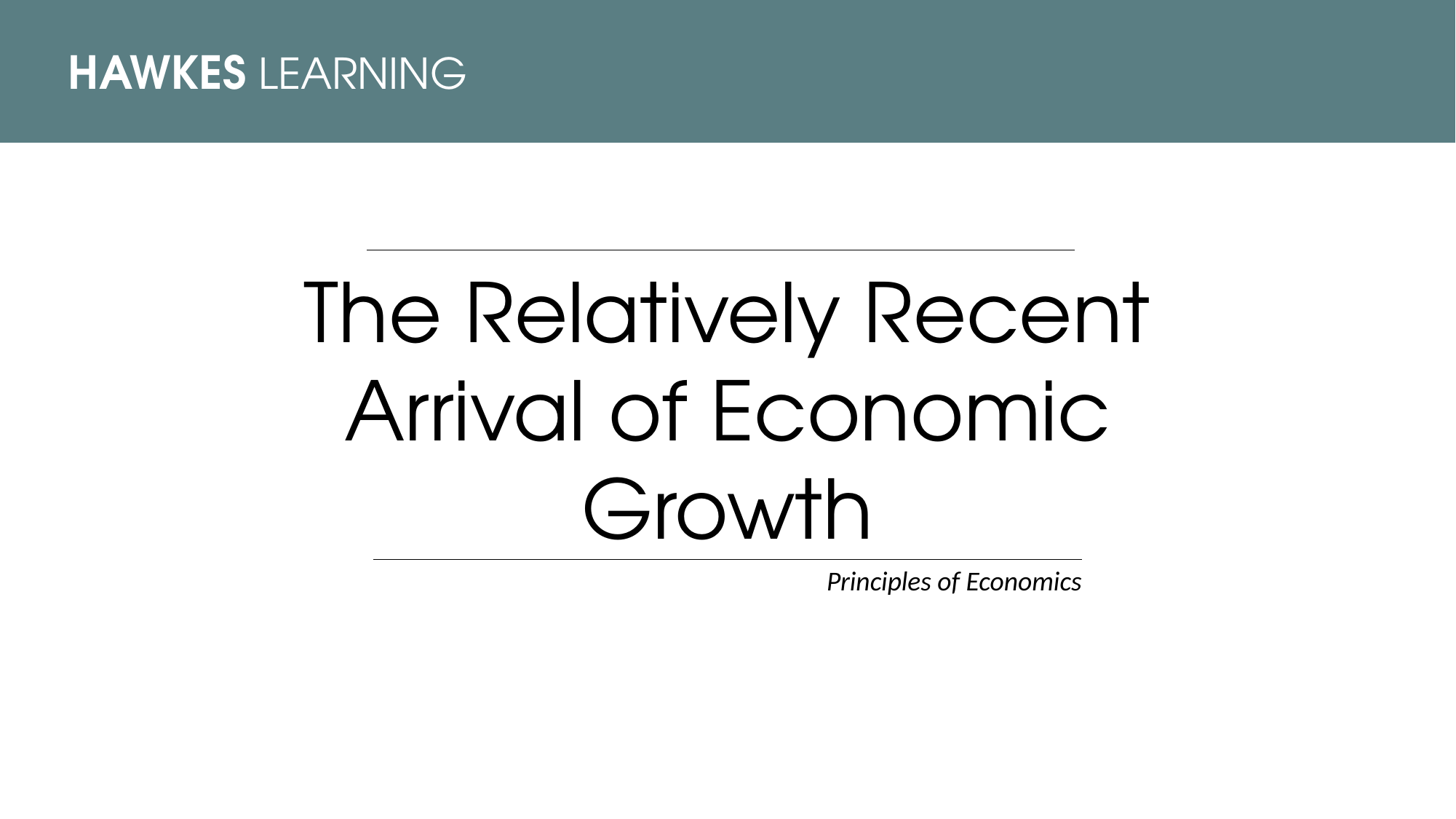

HAWKES LEARNING
The Relatively Recent Arrival of Economic Growth
Principles of Economics